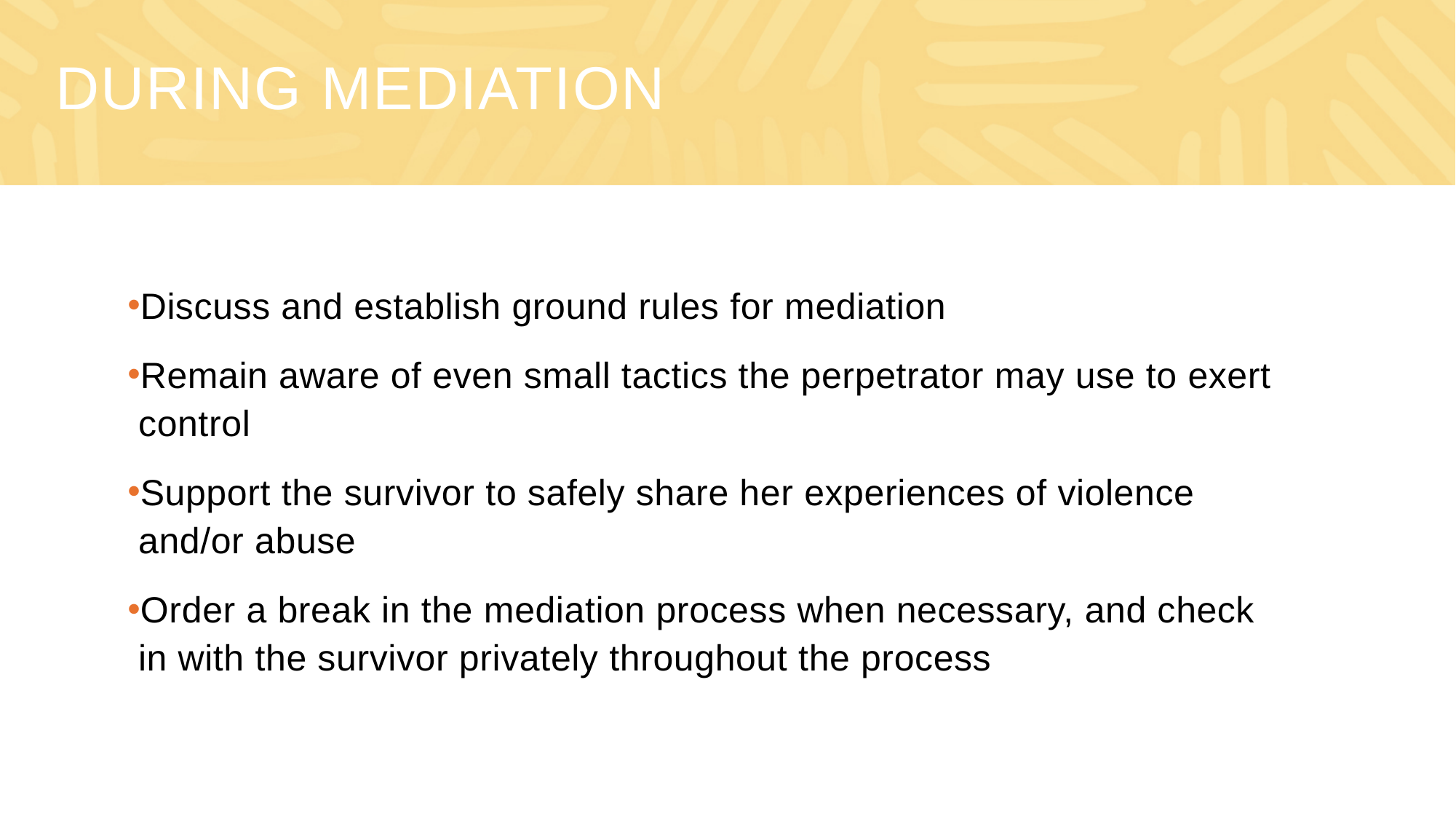

# During mediation
Discuss and establish ground rules for mediation
Remain aware of even small tactics the perpetrator may use to exert control
Support the survivor to safely share her experiences of violence and/or abuse
Order a break in the mediation process when necessary, and check in with the survivor privately throughout the process